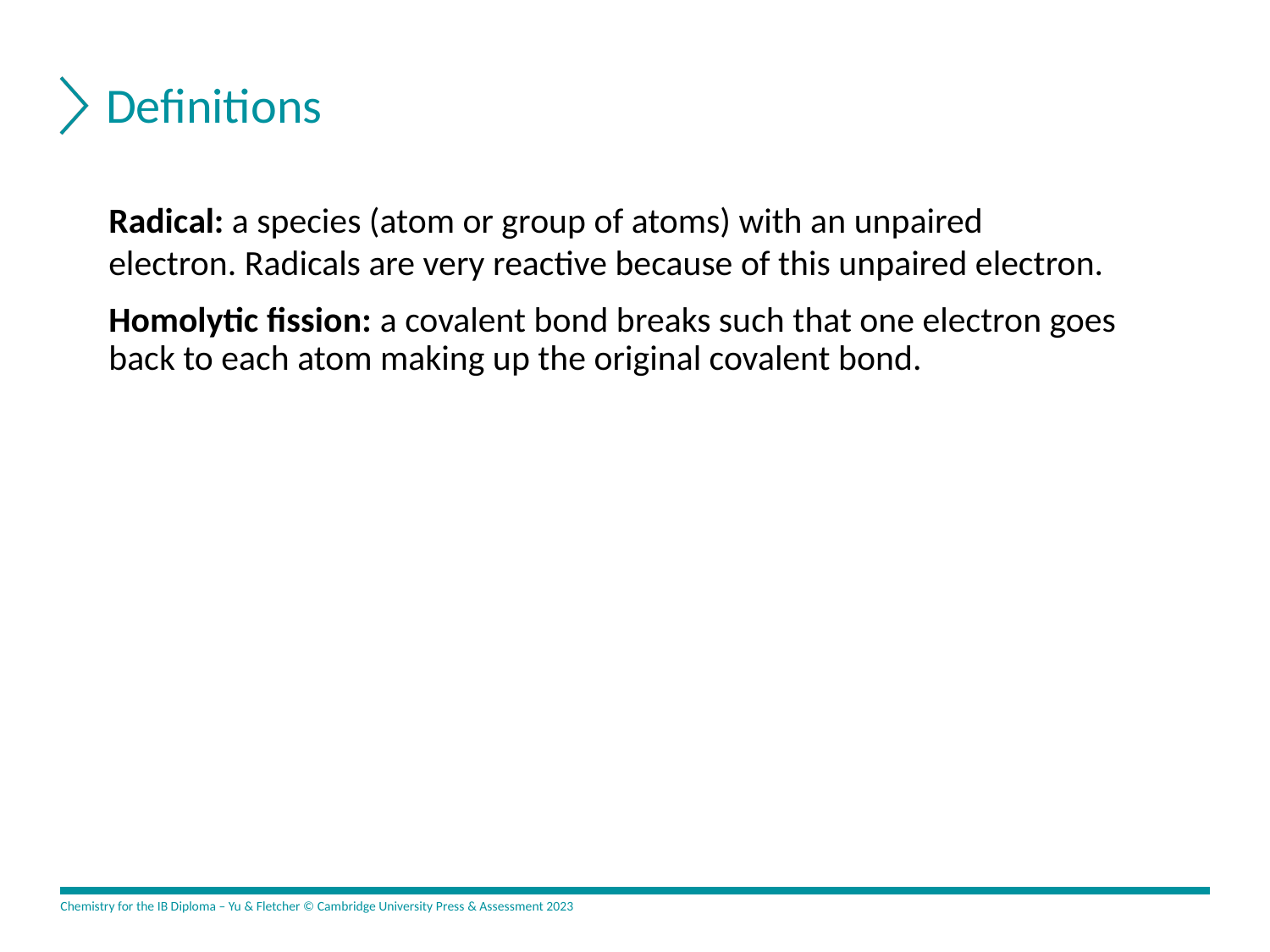

# Definitions
Radical: a species (atom or group of atoms) with an unpaired electron. Radicals are very reactive because of this unpaired electron.
Homolytic fission: a covalent bond breaks such that one electron goes back to each atom making up the original covalent bond.